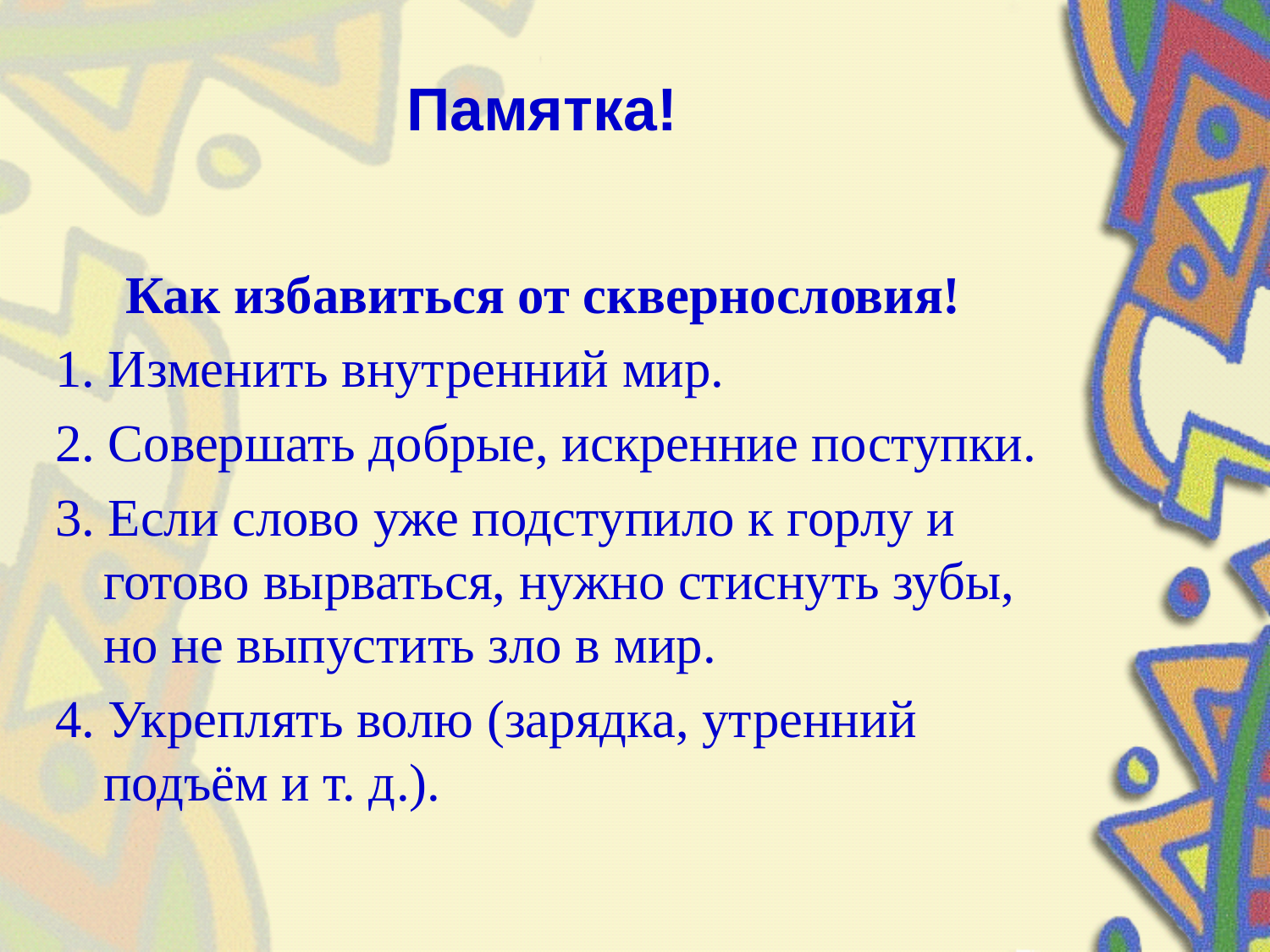

# Памятка!
Как избавиться от сквернословия!
1. Изменить внутренний мир.
2. Совершать добрые, искренние поступки.
3. Если слово уже подступило к горлу и готово вырваться, нужно стиснуть зубы, но не выпустить зло в мир.
4. Укреплять волю (зарядка, утренний подъём и т. д.).